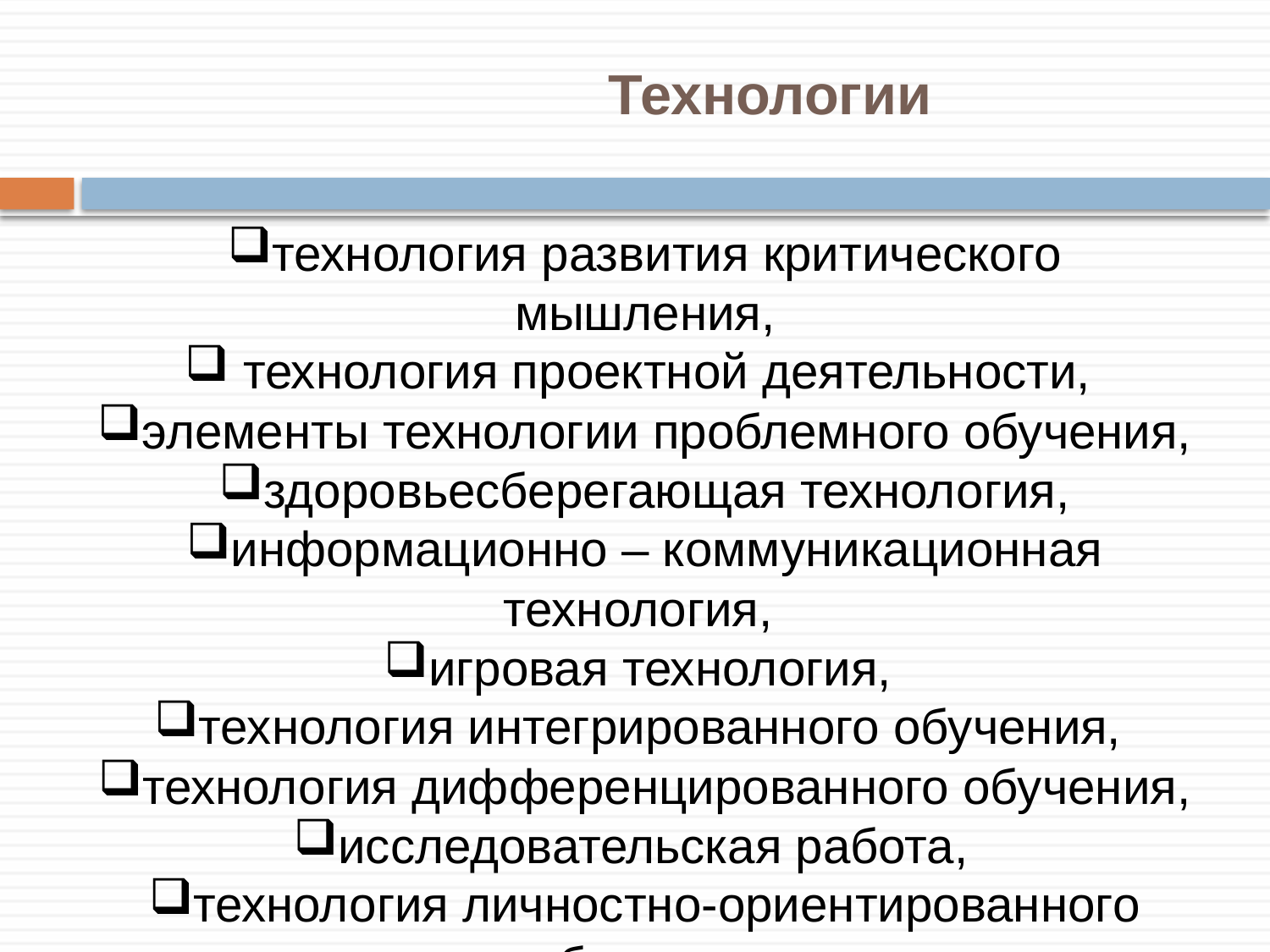

# Технологии

технология развития критического мышления,
 технология проектной деятельности,
элементы технологии проблемного обучения,
здоровьесберегающая технология,
информационно – коммуникационная технология,
игровая технология,
технология интегрированного обучения,
технология дифференцированного обучения,
исследовательская работа,
технология личностно-ориентированного обучения.